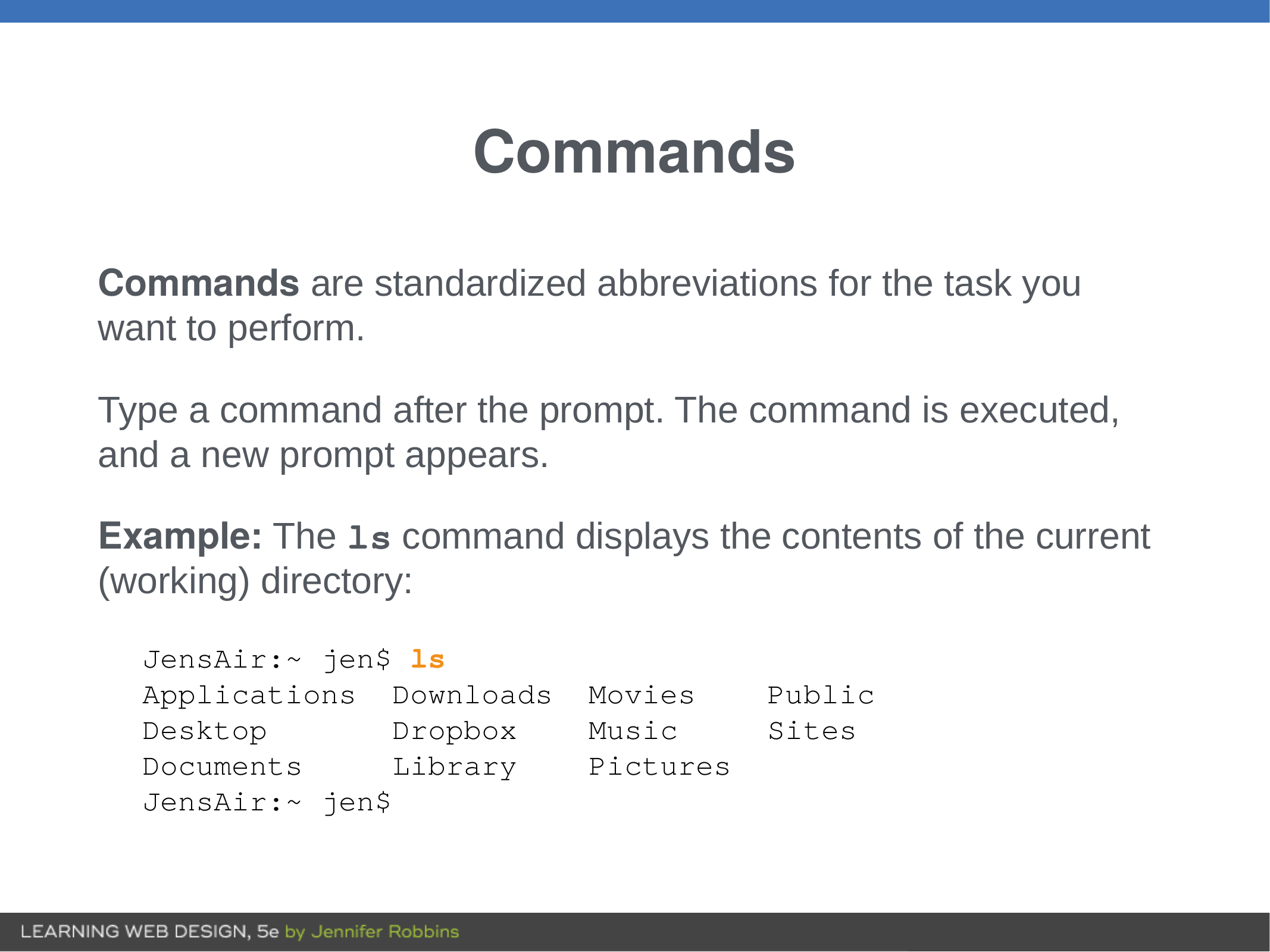

# Commands
Commands are standardized abbreviations for the task you want to perform.
Type a command after the prompt. The command is executed, and a new prompt appears.
Example: The ls command displays the contents of the current (working) directory:
JensAir:~ jen$ ls
Applications  Downloads  Movies    Public
Desktop       Dropbox    Music     Sites
Documents     Library    Pictures
JensAir:~ jen$